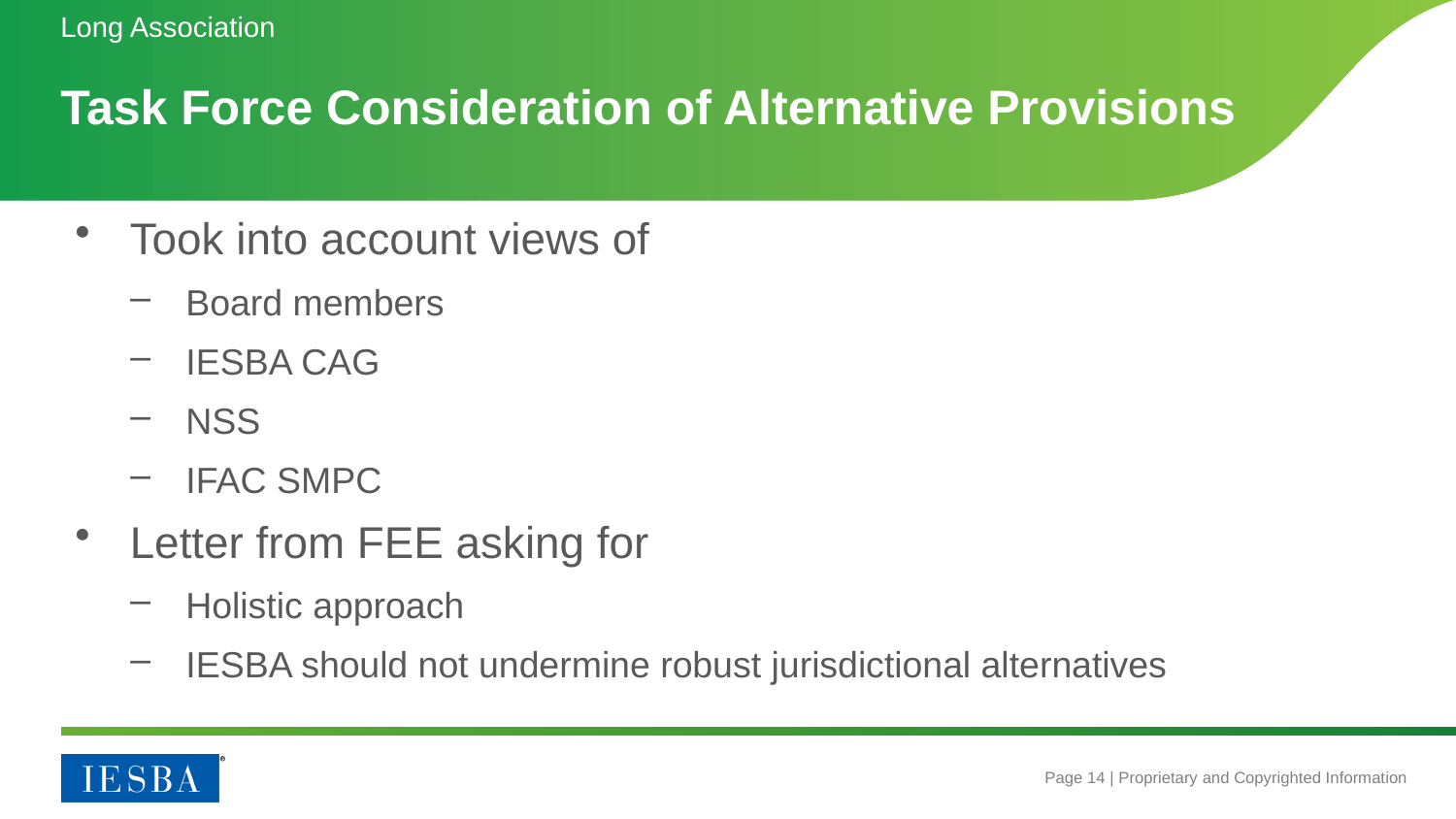

Long Association
# Task Force Consideration of Alternative Provisions
Took into account views of
Board members
IESBA CAG
NSS
IFAC SMPC
Letter from FEE asking for
Holistic approach
IESBA should not undermine robust jurisdictional alternatives